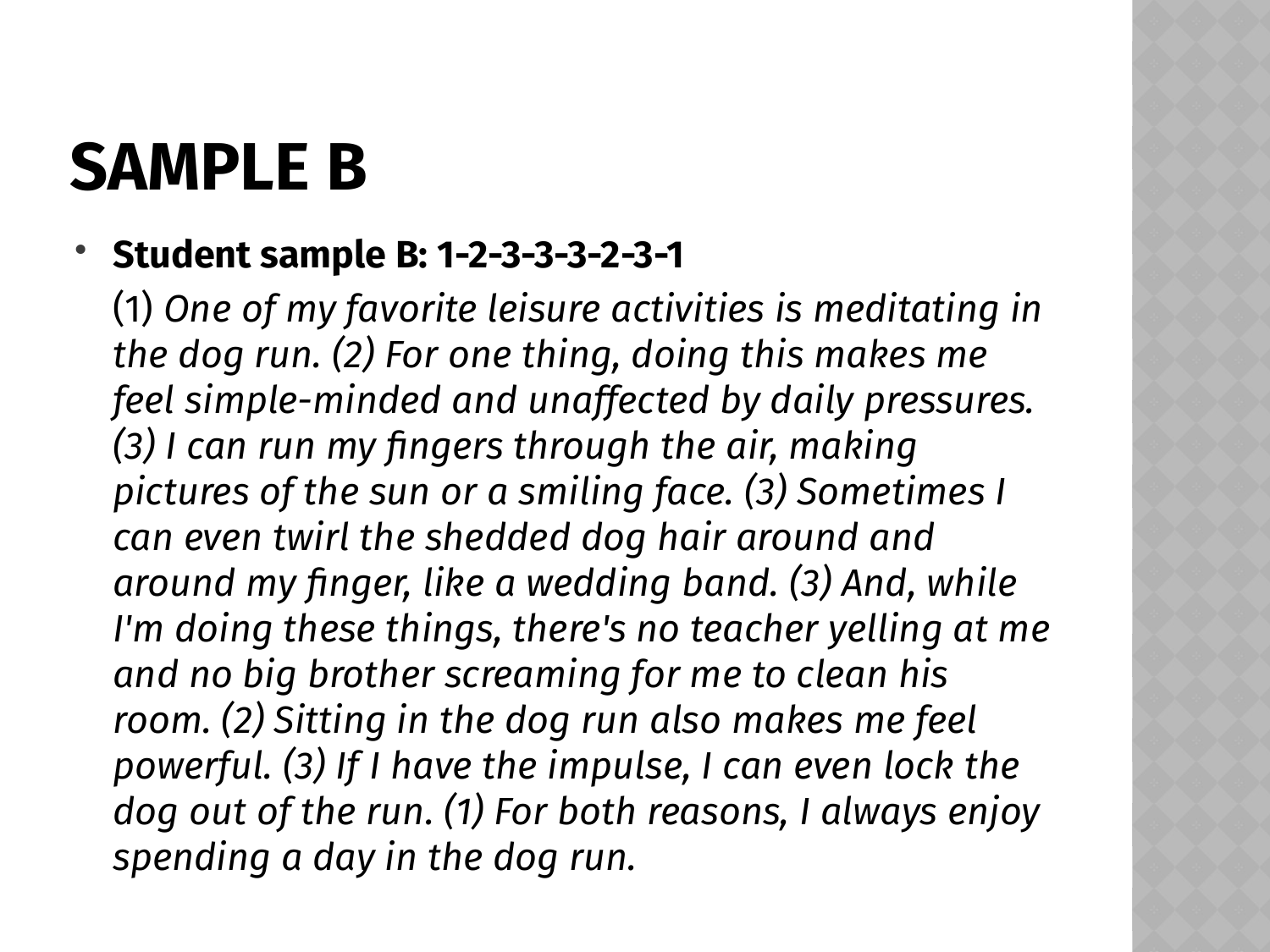

# Sample B
Student sample B: 1-2-3-3-3-2-3-1
	(1) One of my favorite leisure activities is meditating in the dog run. (2) For one thing, doing this makes me feel simple-minded and unaffected by daily pressures. (3) I can run my fingers through the air, making pictures of the sun or a smiling face. (3) Sometimes I can even twirl the shedded dog hair around and around my finger, like a wedding band. (3) And, while I'm doing these things, there's no teacher yelling at me and no big brother screaming for me to clean his room. (2) Sitting in the dog run also makes me feel powerful. (3) If I have the impulse, I can even lock the dog out of the run. (1) For both reasons, I always enjoy spending a day in the dog run.